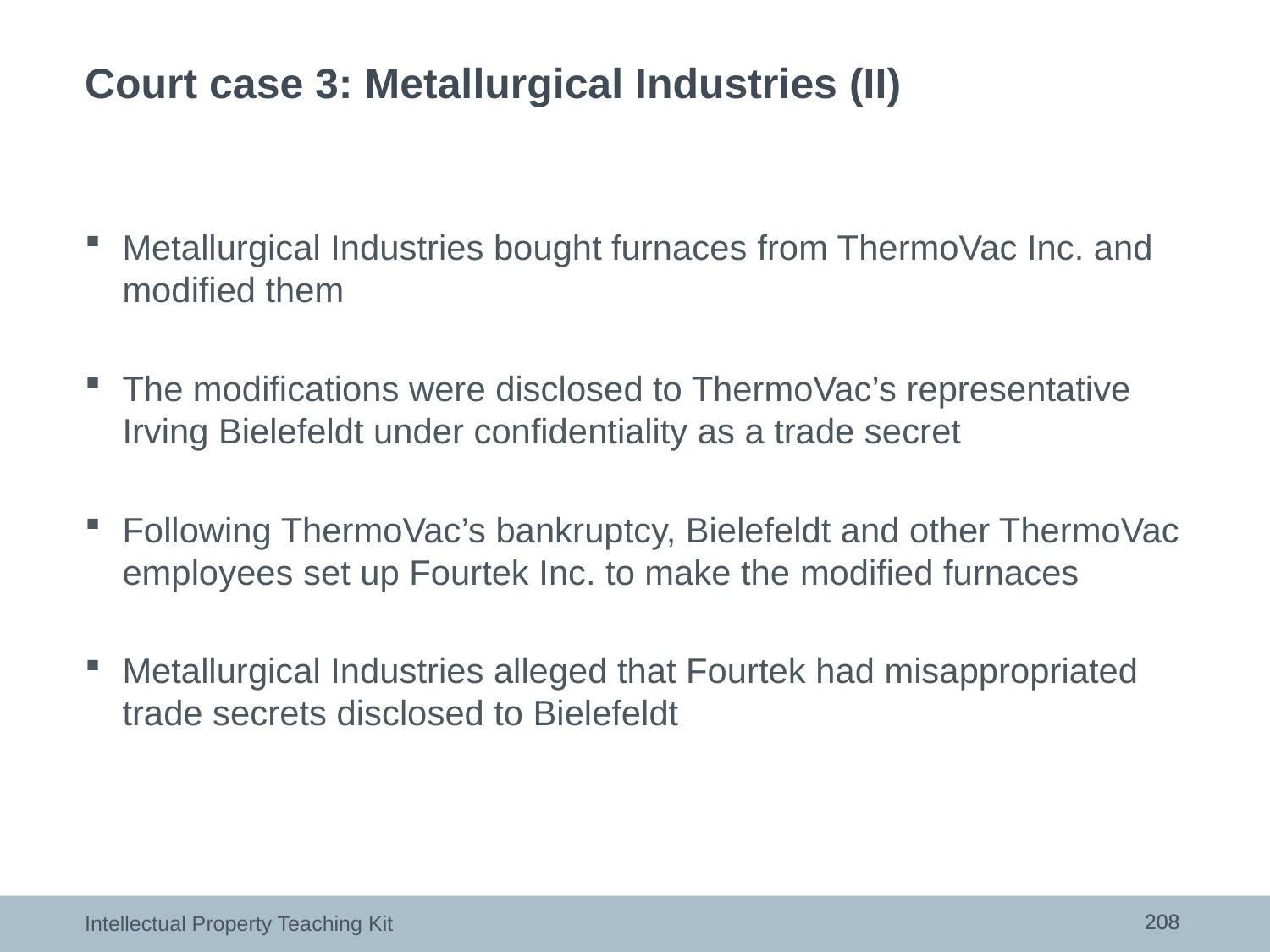

# Court case 3: Metallurgical Industries (II)
Metallurgical Industries bought furnaces from ThermoVac Inc. and modified them

The modifications were disclosed to ThermoVac’s representative Irving Bielefeldt under confidentiality as a trade secret

Following ThermoVac’s bankruptcy, Bielefeldt and other ThermoVac employees set up Fourtek Inc. to make the modified furnaces

Metallurgical Industries alleged that Fourtek had misappropriated  trade secrets disclosed to Bielefeldt

208
208
Intellectual Property Teaching Kit